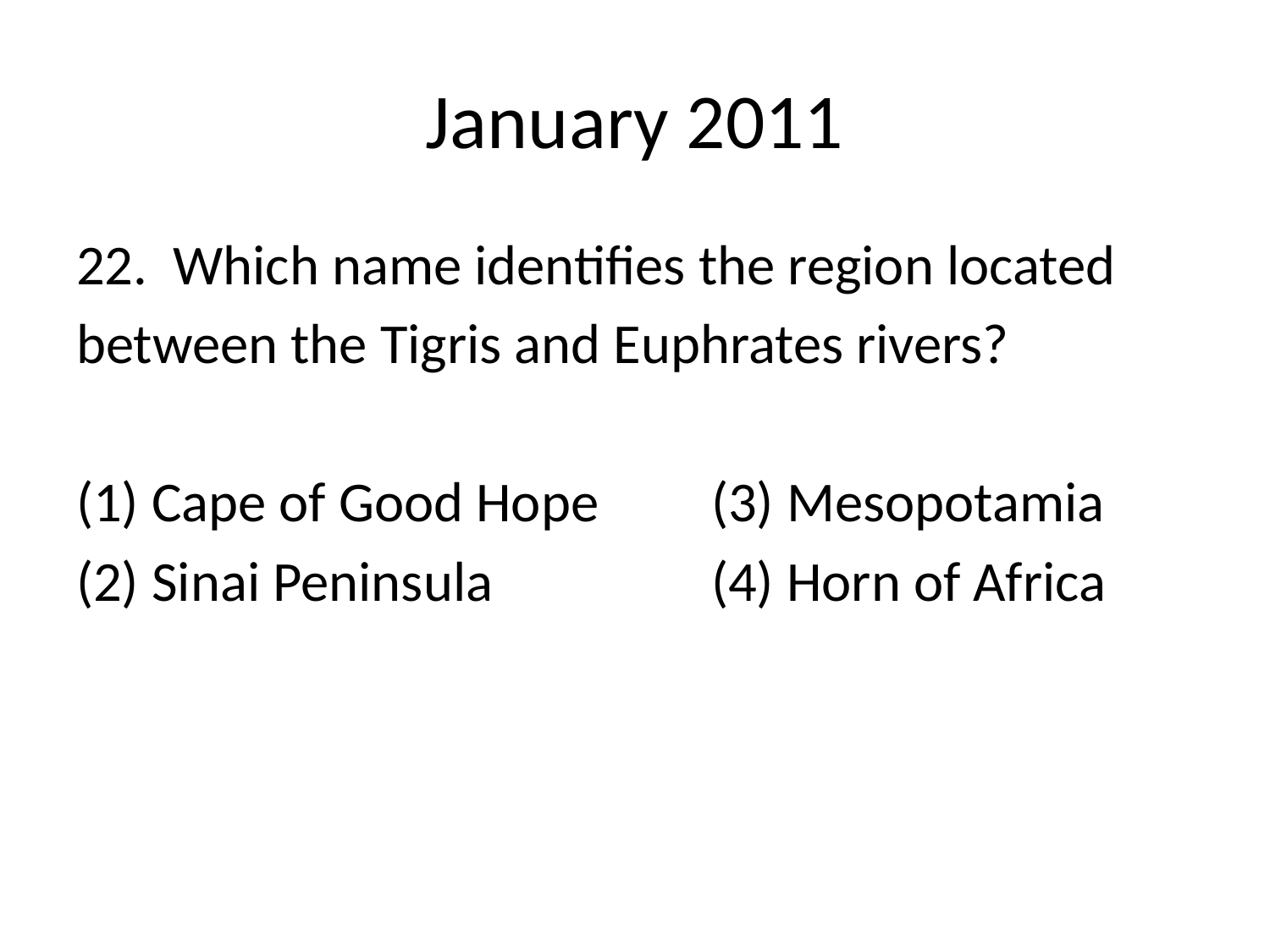

# January 2011
22.  Which name identifies the region located
between the Tigris and Euphrates rivers?

(1) Cape of Good Hope 	(3) Mesopotamia
(2) Sinai Peninsula 		(4) Horn of Africa